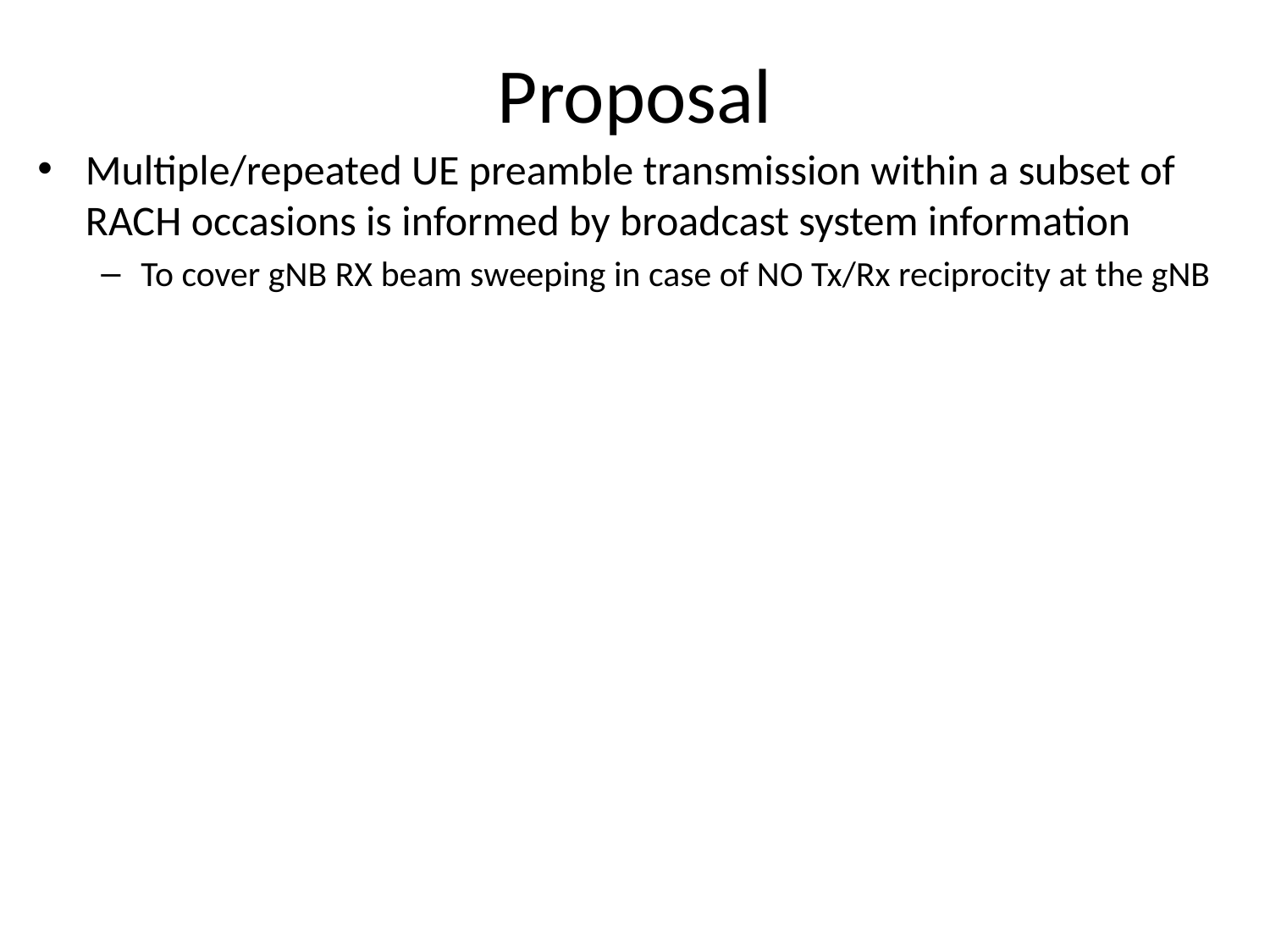

# Proposal
Multiple/repeated UE preamble transmission within a subset of RACH occasions is informed by broadcast system information
To cover gNB RX beam sweeping in case of NO Tx/Rx reciprocity at the gNB